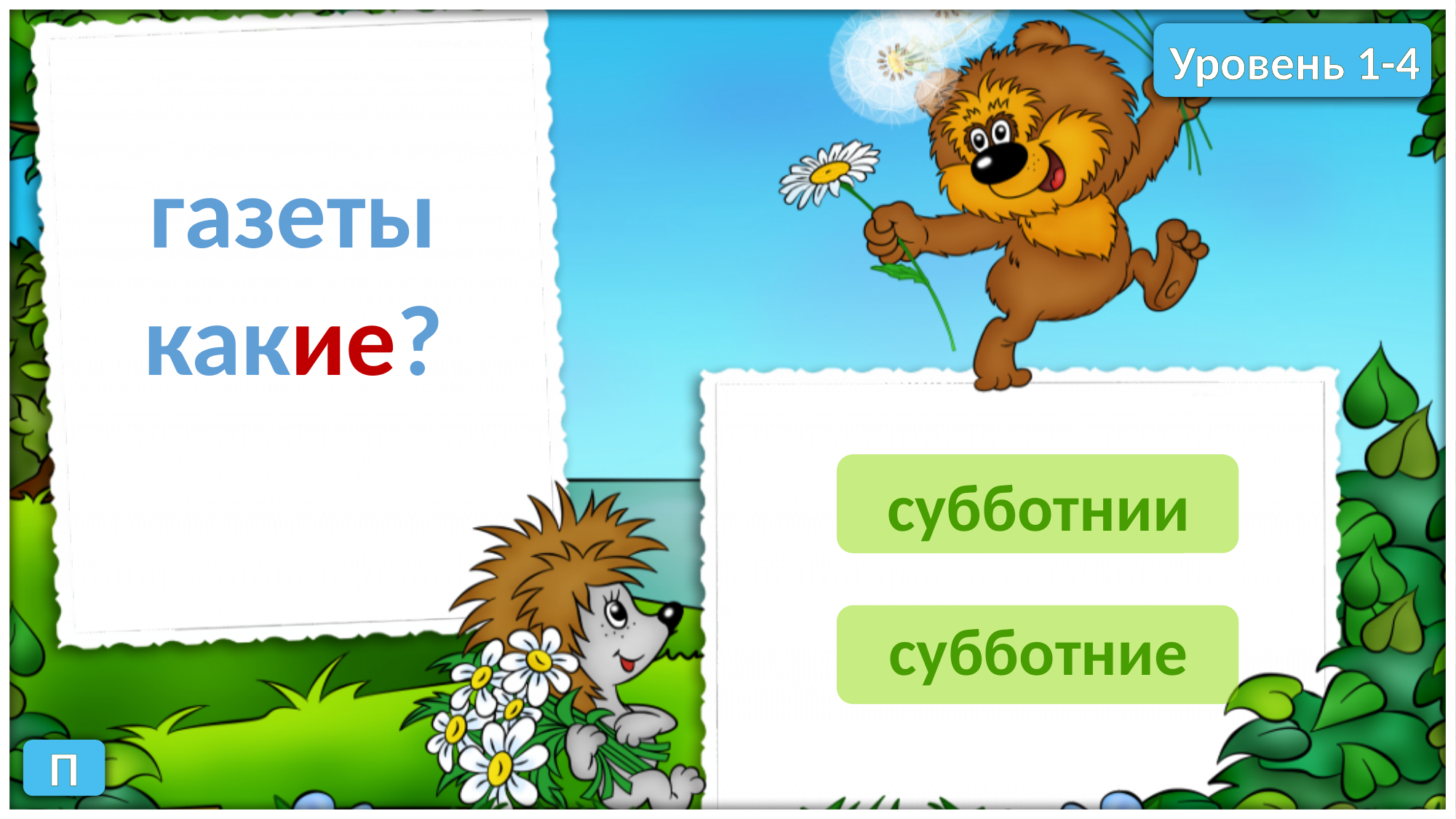

Уровень 1-4
газеты
какие?

субботнии
субботние

П